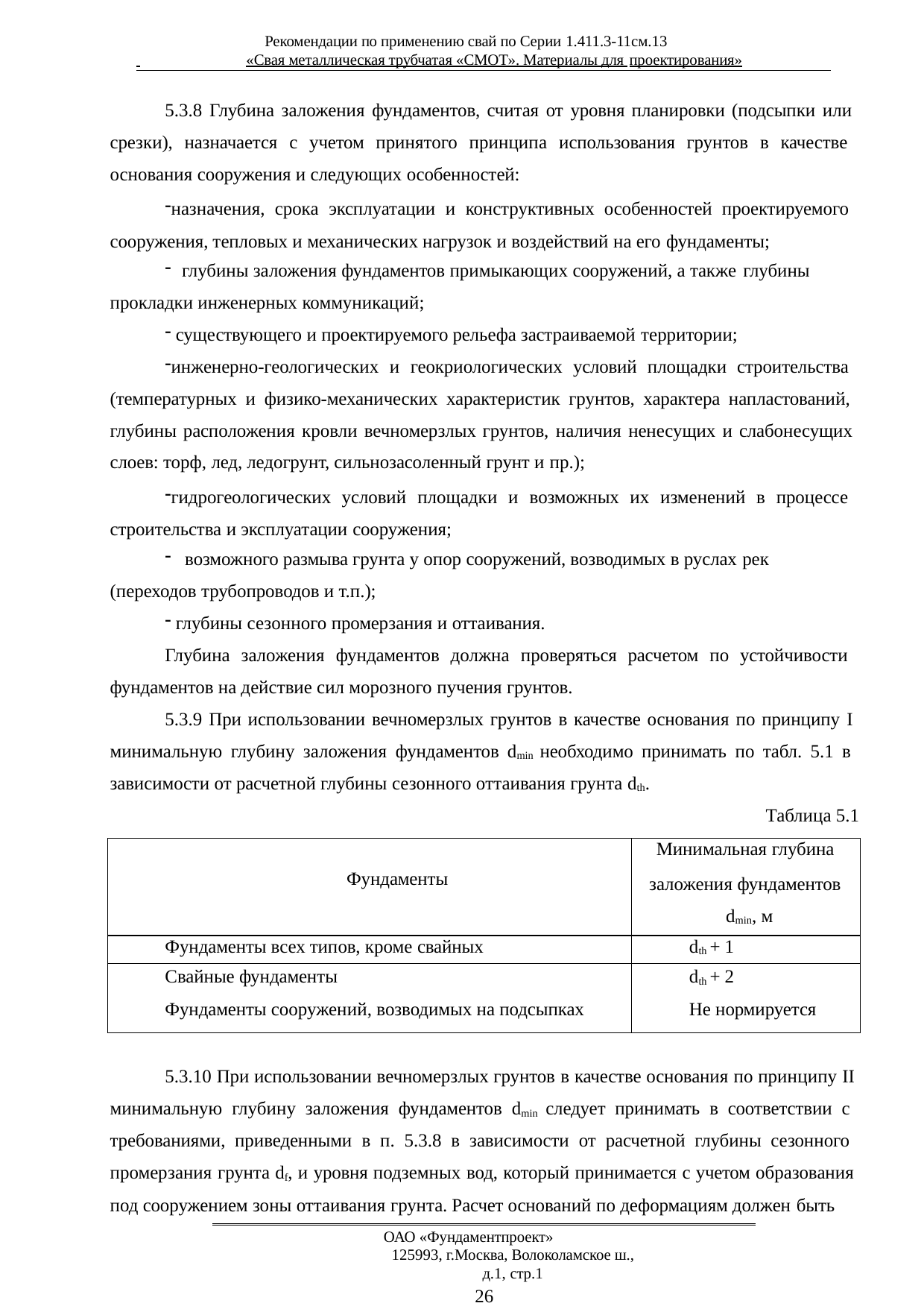

Рекомендации по применению свай по Серии 1.411.3-11см.13
 	«Свая металлическая трубчатая «СМОТ». Материалы для проектирования»

5.3.8 Глубина заложения фундаментов, считая от уровня планировки (подсыпки или  срезки), назначается с учетом принятого принципа использования грунтов в качестве  основания сооружения и следующих особенностей:
назначения, срока эксплуатации и конструктивных особенностей проектируемого  сооружения, тепловых и механических нагрузок и воздействий на его фундаменты;
глубины заложения фундаментов примыкающих сооружений, а также глубины
прокладки инженерных коммуникаций;
существующего и проектируемого рельефа застраиваемой территории;
инженерно-геологических и геокриологических условий площадки строительства  (температурных и физико-механических характеристик грунтов, характера напластований,  глубины расположения кровли вечномерзлых грунтов, наличия ненесущих и слабонесущих  слоев: торф, лед, ледогрунт, сильнозасоленный грунт и пр.);
гидрогеологических условий площадки и возможных их изменений в процессе  строительства и эксплуатации сооружения;
возможного размыва грунта у опор сооружений, возводимых в руслах рек
(переходов трубопроводов и т.п.);
глубины сезонного промерзания и оттаивания.
Глубина заложения фундаментов должна проверяться расчетом по устойчивости  фундаментов на действие сил морозного пучения грунтов.
5.3.9 При использовании вечномерзлых грунтов в качестве основания по принципу I  минимальную глубину заложения фундаментов dmin необходимо принимать по табл. 5.1 в  зависимости от расчетной глубины сезонного оттаивания грунта dth.
Таблица 5.1
| Фундаменты | Минимальная глубина заложения фундаментов dmin, м |
| --- | --- |
| Фундаменты всех типов, кроме свайных | dth + 1 |
| Свайные фундаменты | dth + 2 |
| Фундаменты сооружений, возводимых на подсыпках | Не нормируется |
5.3.10 При использовании вечномерзлых грунтов в качестве основания по принципу II  минимальную глубину заложения фундаментов dmin следует принимать в соответствии с  требованиями, приведенными в п. 5.3.8 в зависимости от расчетной глубины сезонного  промерзания грунта df, и уровня подземных вод, который принимается с учетом образования  под сооружением зоны оттаивания грунта. Расчет оснований по деформациям должен быть
ОАО «Фундаментпроект»
125993, г.Москва, Волоколамское ш., д.1, стр.1
26